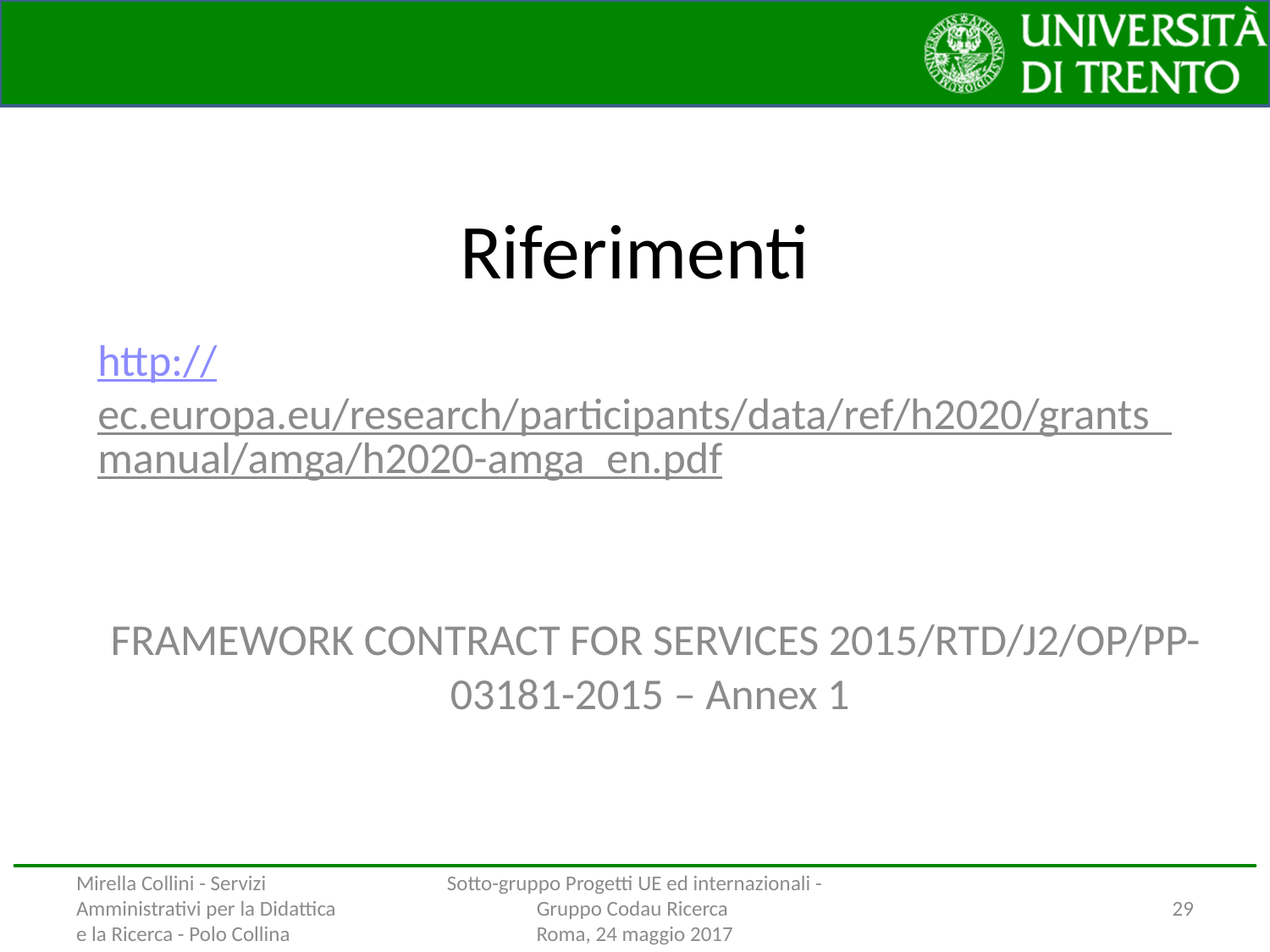

Riferimenti
http://ec.europa.eu/research/participants/data/ref/h2020/grants_manual/amga/h2020-amga_en.pdf

 FRAMEWORK CONTRACT FOR SERVICES 2015/RTD/J2/OP/PP-03181-2015 – Annex 1
Mirella Collini - Servizi Amministrativi per la Didattica e la Ricerca - Polo Collina
Sotto-gruppo Progetti UE ed internazionali - Gruppo Codau Ricerca
Roma, 24 maggio 2017
29